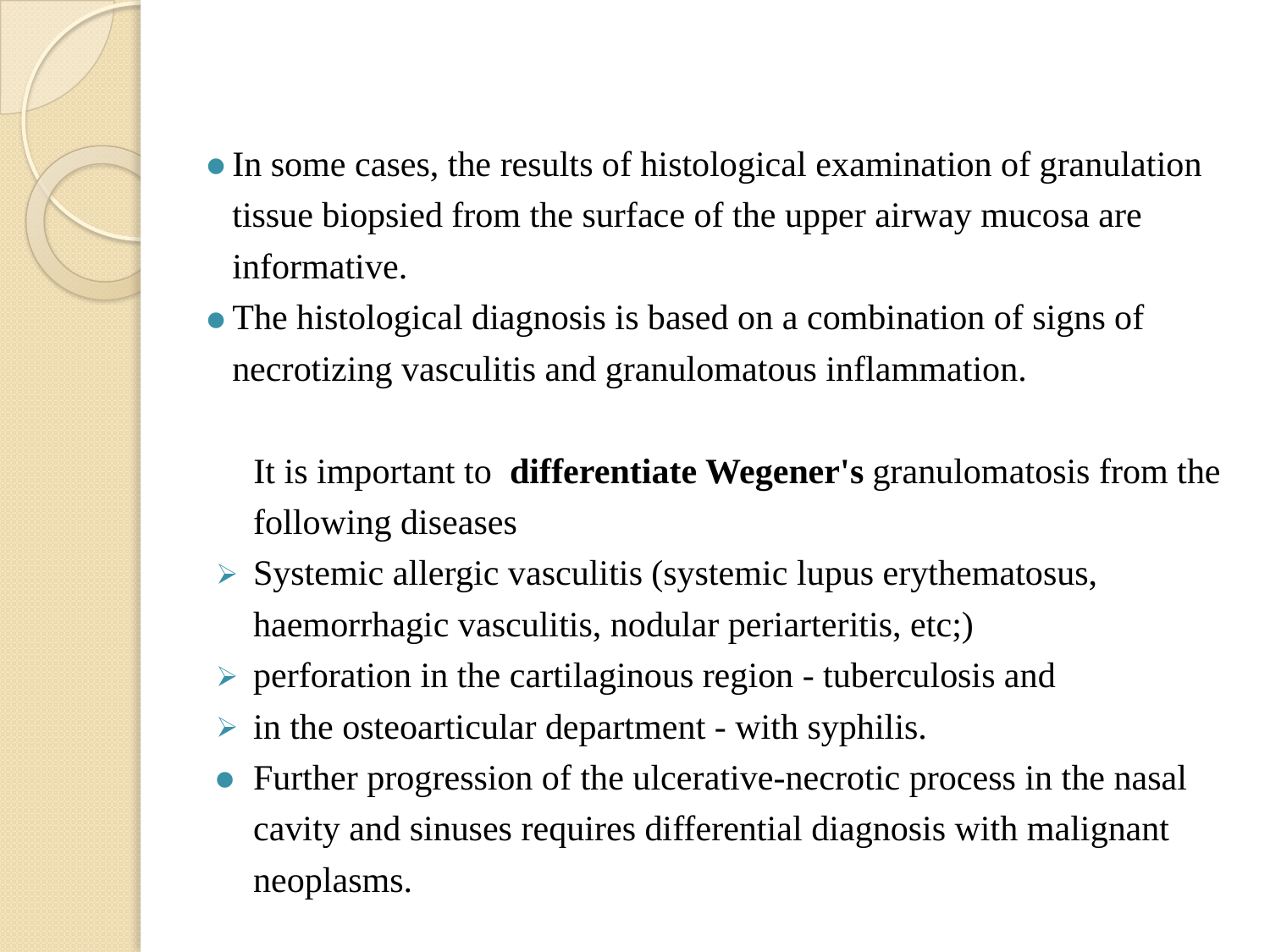

#
In some cases, the results of histological examination of granulation tissue biopsied from the surface of the upper airway mucosa are informative.
The histological diagnosis is based on a combination of signs of necrotizing vasculitis and granulomatous inflammation.

    It is important to  differentiate Wegener's granulomatosis from the following diseases
Systemic allergic vasculitis (systemic lupus erythematosus, haemorrhagic vasculitis, nodular periarteritis, etc;)
perforation in the cartilaginous region - tuberculosis and
in the osteoarticular department - with syphilis.
Further progression of the ulcerative-necrotic process in the nasal cavity and sinuses requires differential diagnosis with malignant neoplasms.